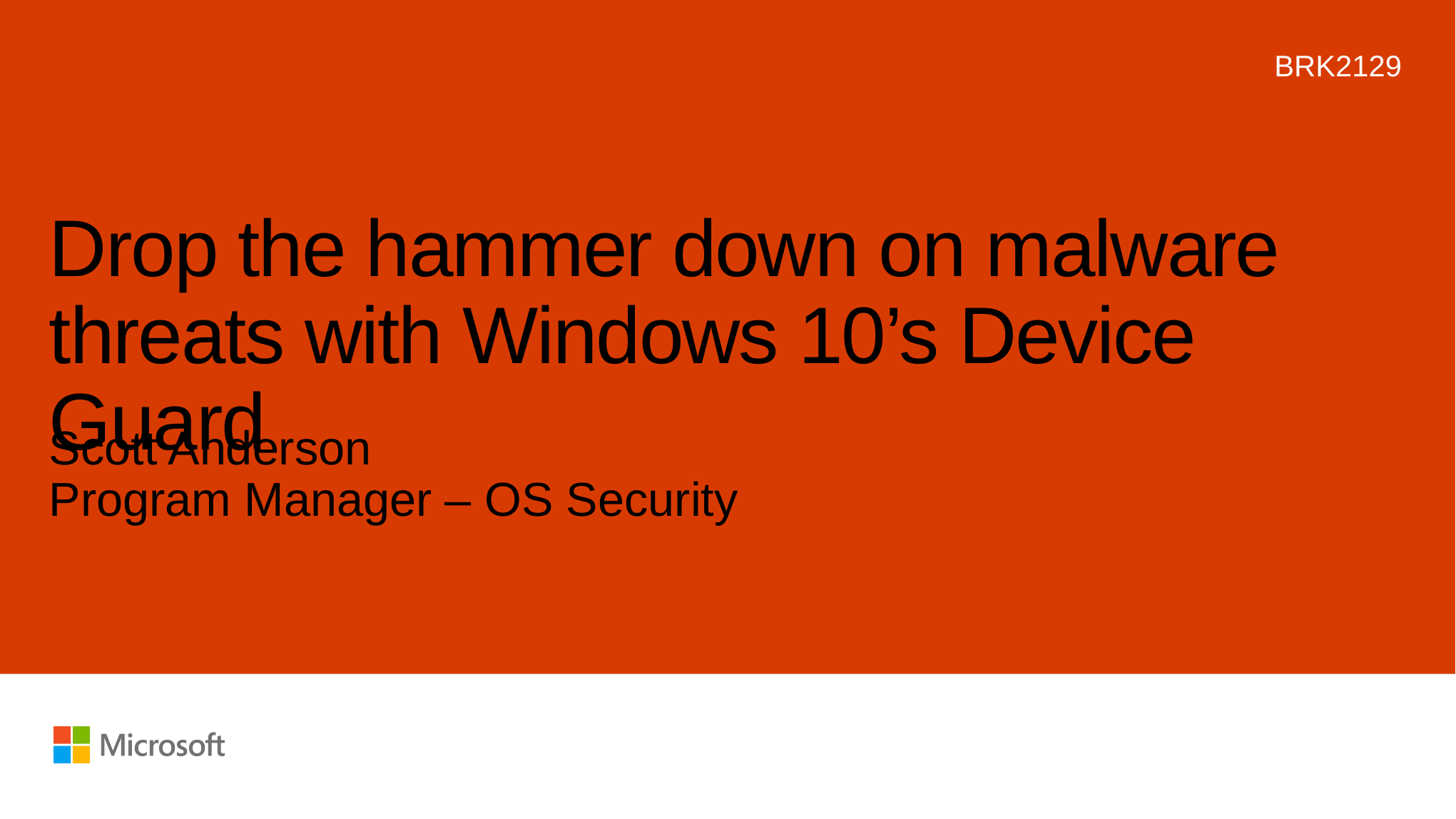

BRK2129
# Drop the hammer down on malware threats with Windows 10’s Device Guard
Scott Anderson
Program Manager – OS Security